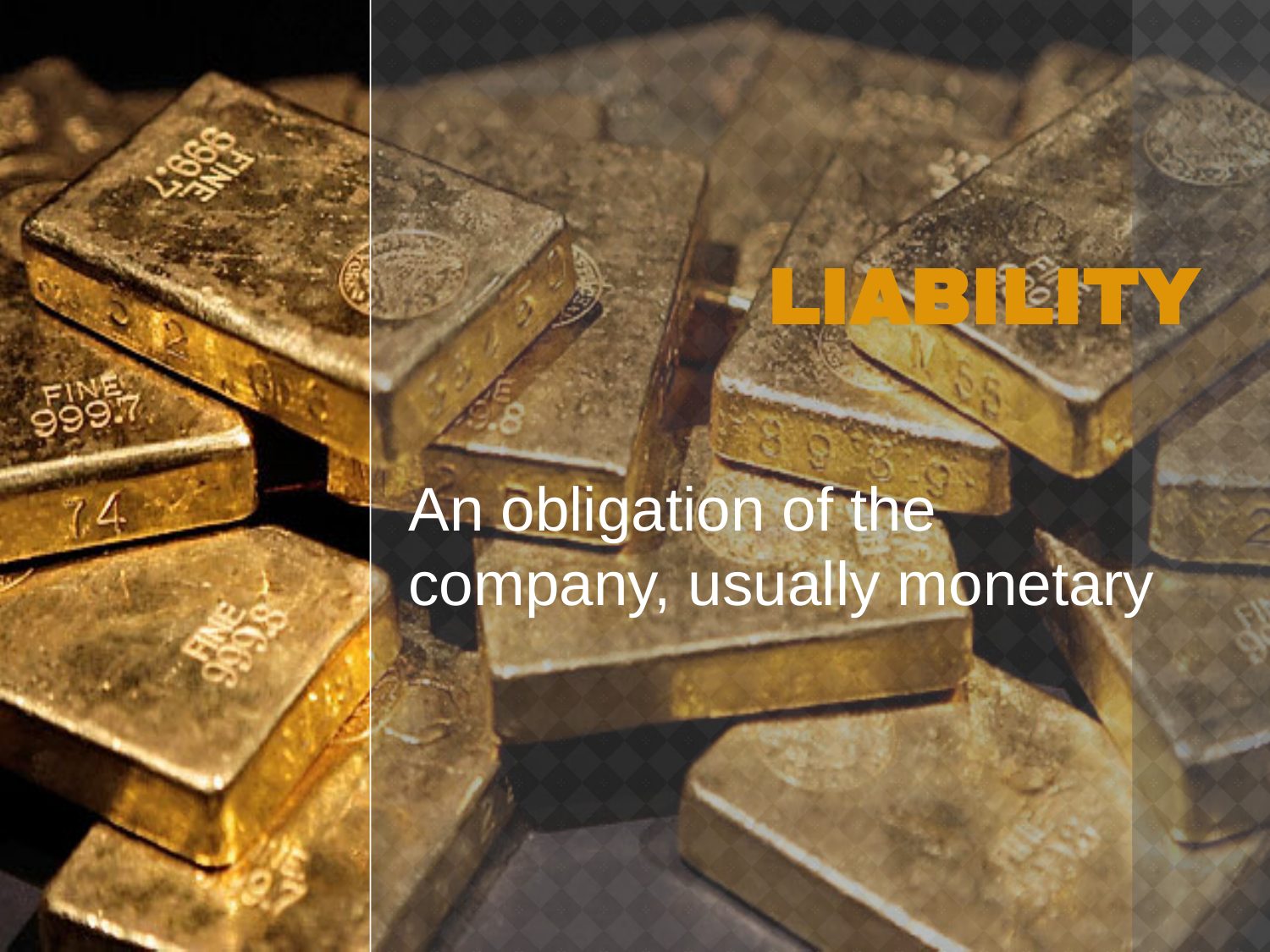

# Liability

An obligation of the company, usually monetary